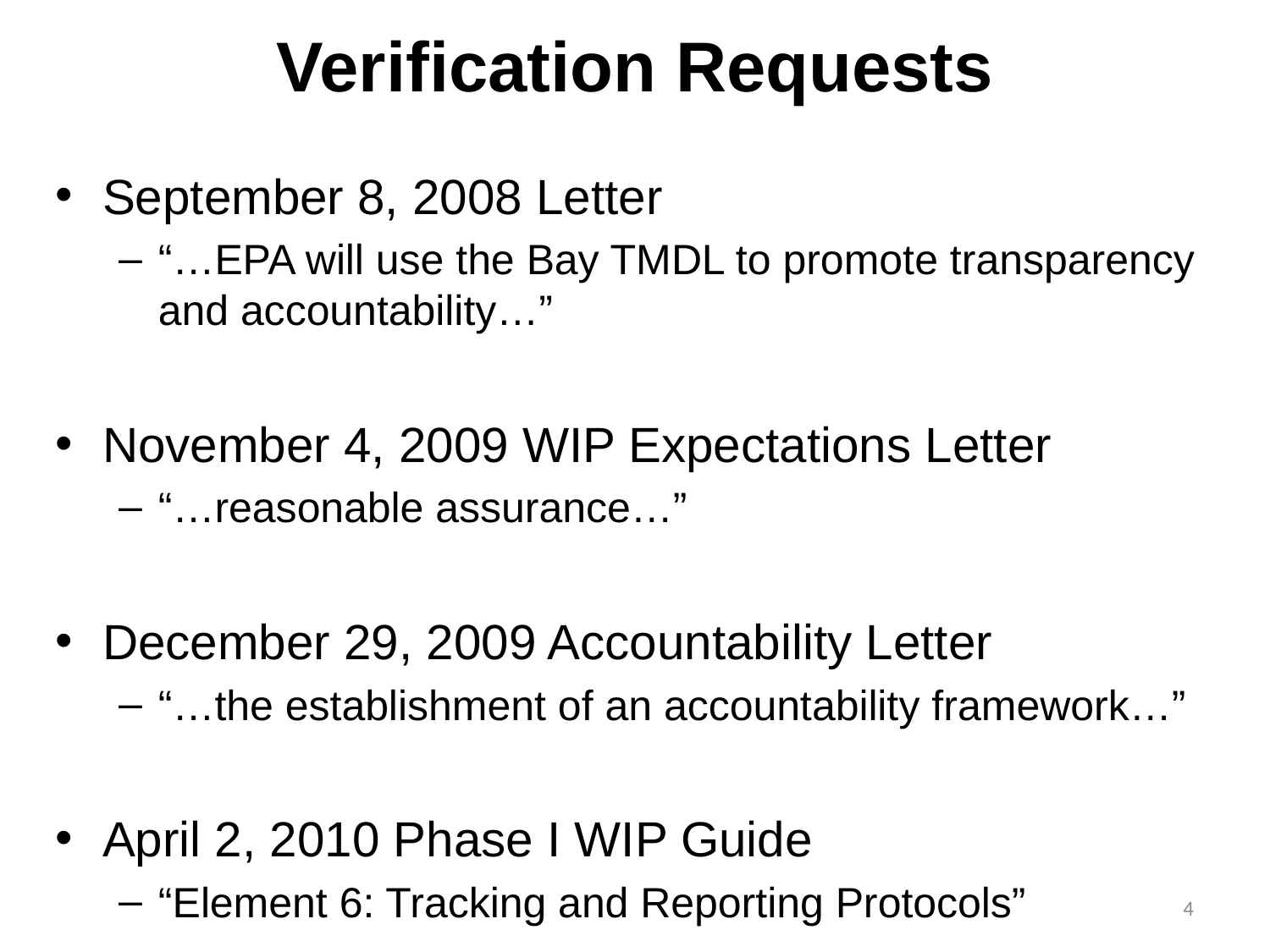

# Verification Requests
September 8, 2008 Letter
“…EPA will use the Bay TMDL to promote transparency and accountability…”

November 4, 2009 WIP Expectations Letter
“…reasonable assurance…”

December 29, 2009 Accountability Letter
“…the establishment of an accountability framework…”

April 2, 2010 Phase I WIP Guide
“Element 6: Tracking and Reporting Protocols”
4